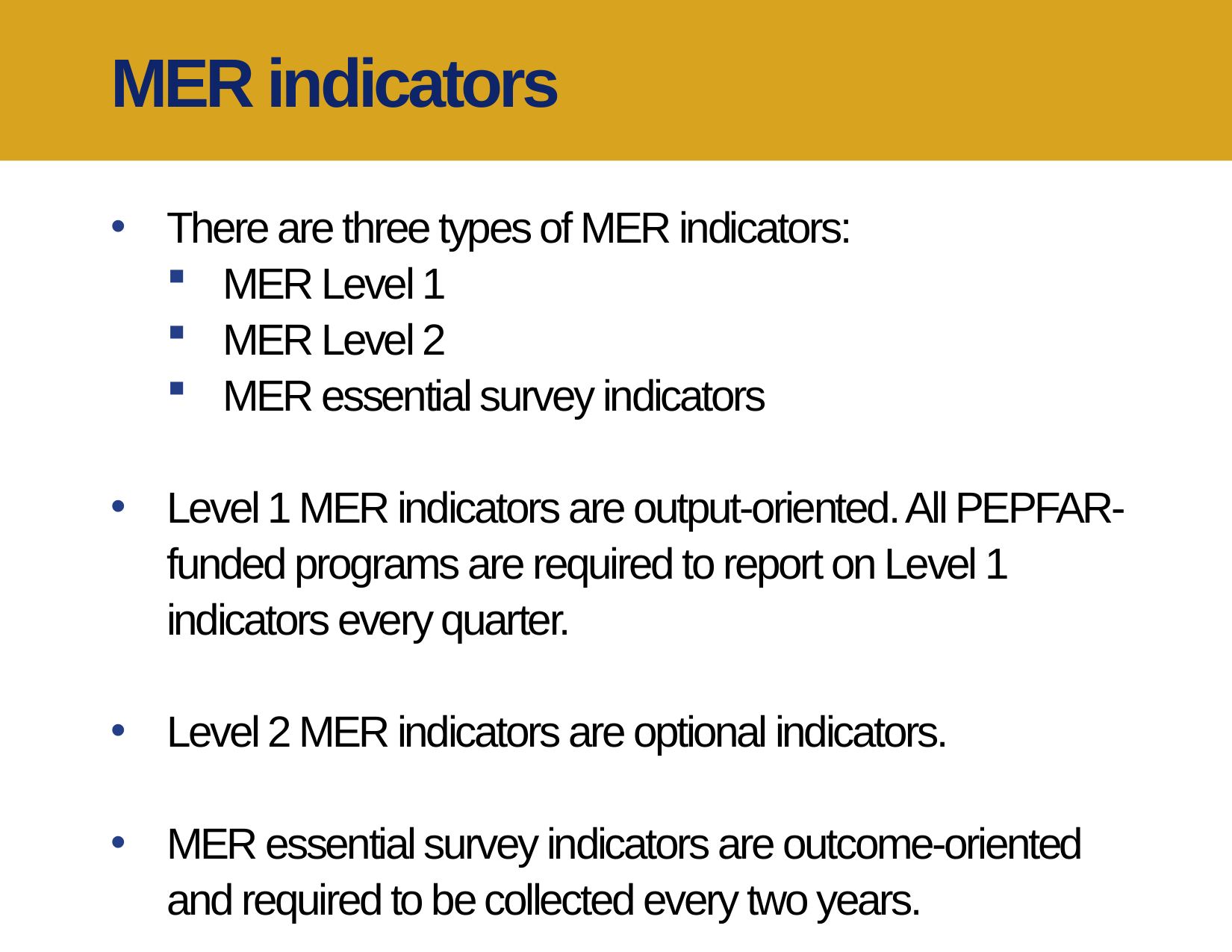

MER indicators
There are three types of MER indicators:
MER Level 1
MER Level 2
MER essential survey indicators

Level 1 MER indicators are output-oriented. All PEPFAR-funded programs are required to report on Level 1 indicators every quarter.

Level 2 MER indicators are optional indicators.

MER essential survey indicators are outcome-oriented and required to be collected every two years.